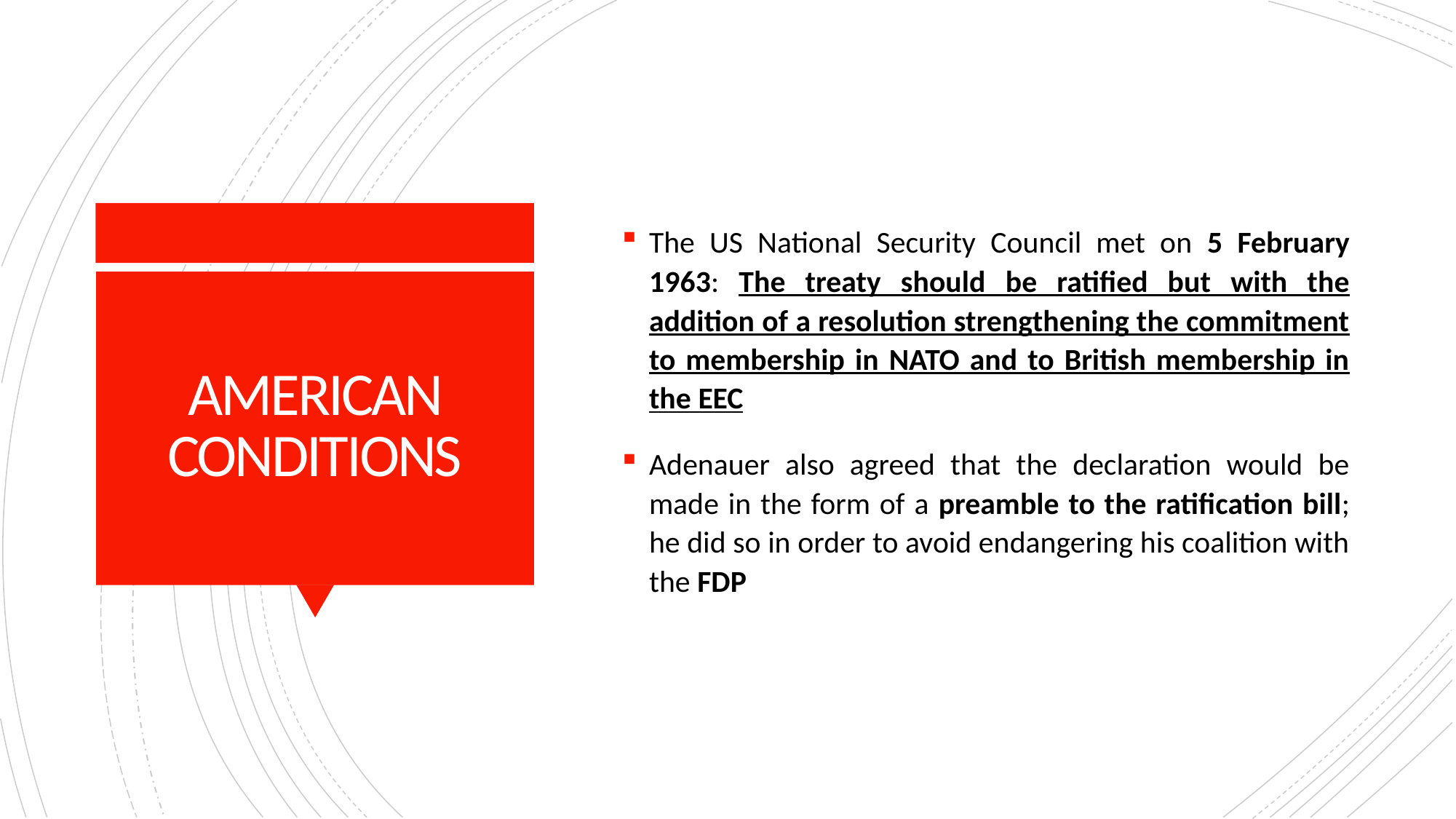

The US National Security Council met on 5 February 1963: The treaty should be ratified but with the addition of a resolution strengthening the commitment to membership in NATO and to British membership in the EEC
Adenauer also agreed that the declaration would be made in the form of a preamble to the ratification bill; he did so in order to avoid endangering his coalition with the FDP
# AMERICAN CONDITIONS